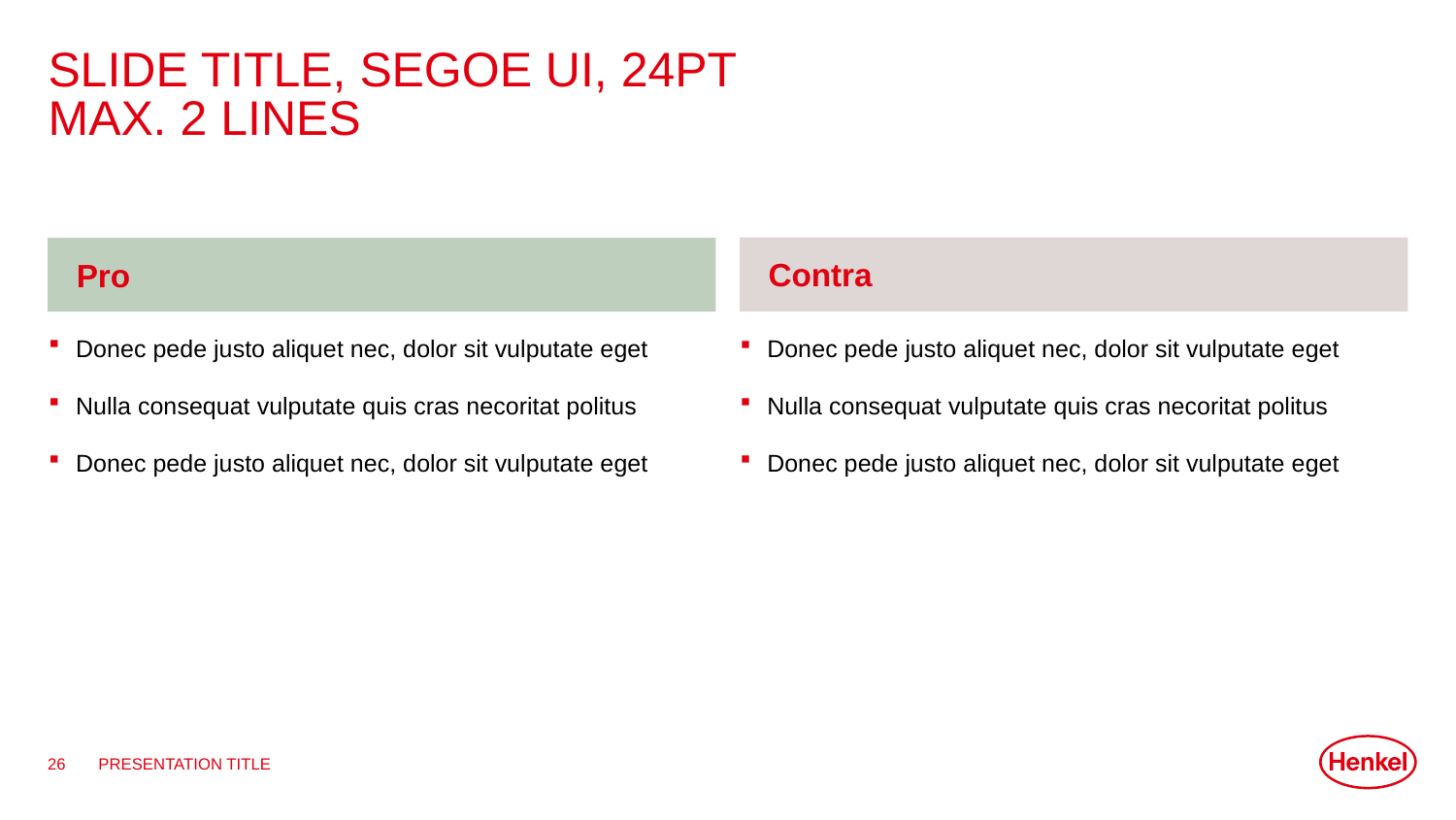

# Slide Title, Segoe UI, 24pt Max. 2 Lines
Contra
Pro
Donec pede justo aliquet nec, dolor sit vulputate eget
Nulla consequat vulputate quis cras necoritat politus
Donec pede justo aliquet nec, dolor sit vulputate eget
Donec pede justo aliquet nec, dolor sit vulputate eget
Nulla consequat vulputate quis cras necoritat politus
Donec pede justo aliquet nec, dolor sit vulputate eget
26
Presentation title